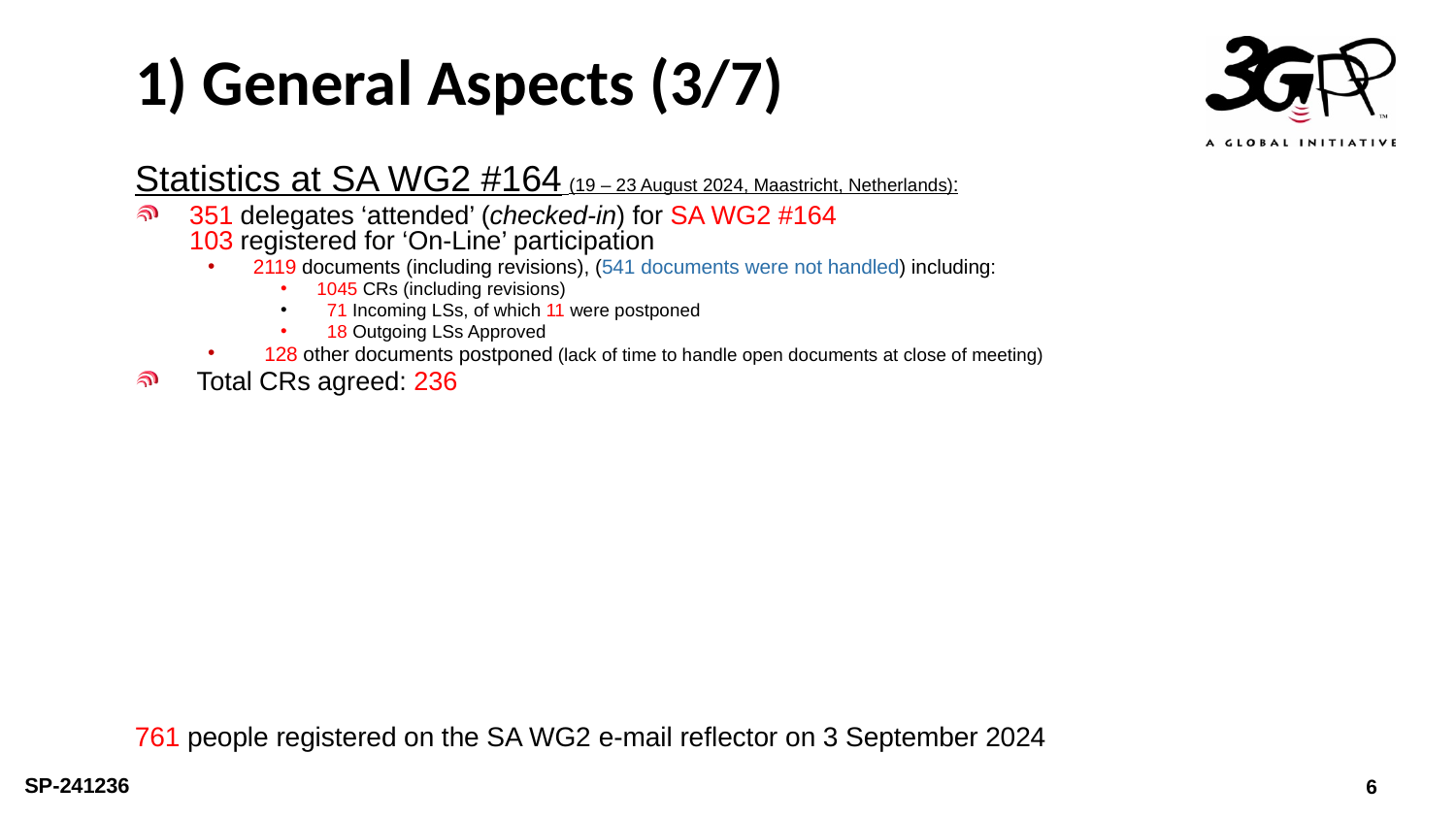

# 1) General Aspects (3/7)

Statistics at SA WG2 #164 (19 – 23 August 2024, Maastricht, Netherlands):
351 delegates ‘attended’ (checked-in) for SA WG2 #164
103 registered for ‘On-Line’ participation
2119 documents (including revisions), (541 documents were not handled) including:
1045 CRs (including revisions)
  71 Incoming LSs, of which 11 were postponed
  18 Outgoing LSs Approved
  128 other documents postponed (lack of time to handle open documents at close of meeting)
 Total CRs agreed: 236

761 people registered on the SA WG2 e-mail reflector on 3 September 2024